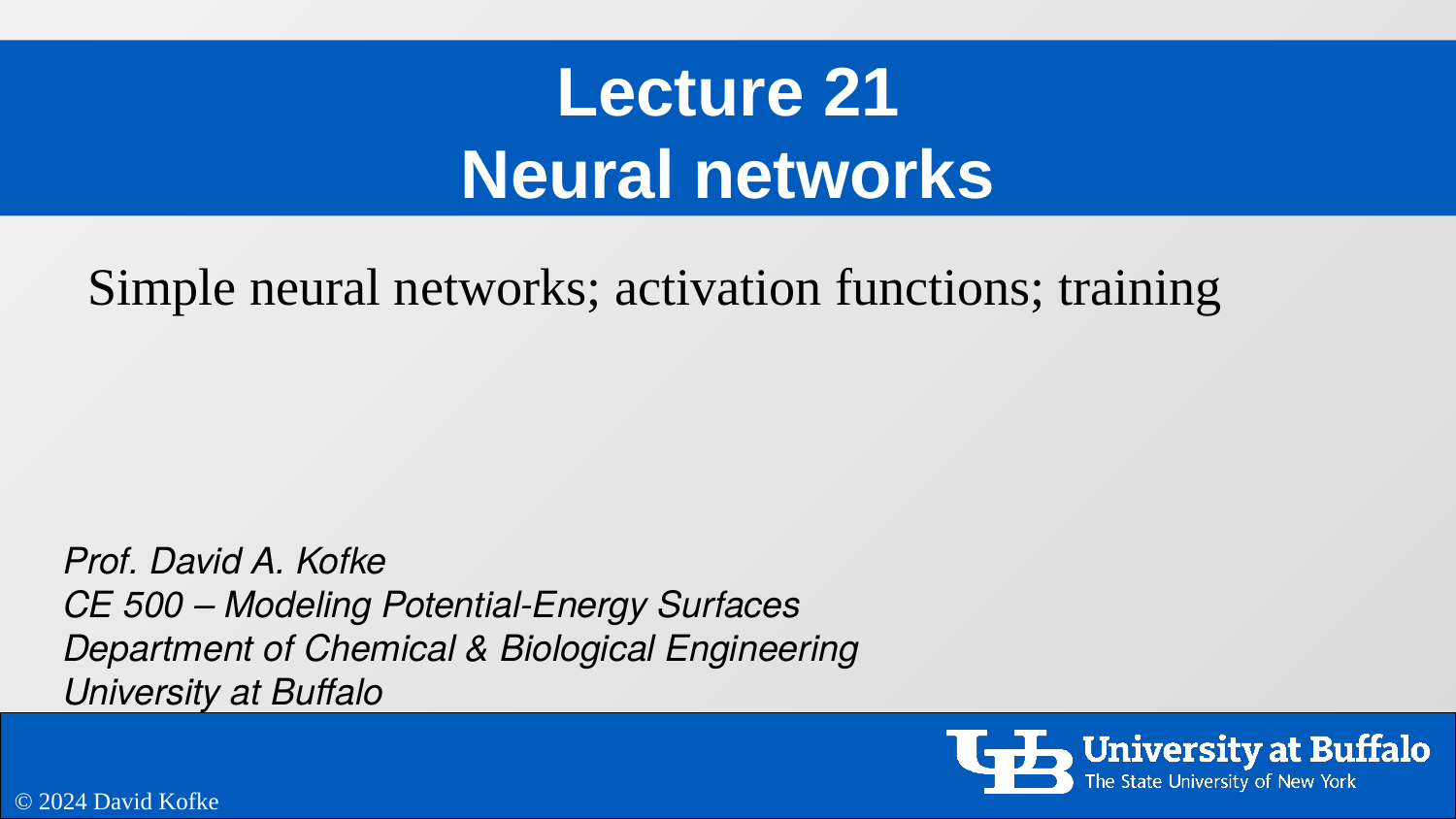

# Lecture 21 Neural networks
Simple neural networks; activation functions; training
© 2024 David Kofke